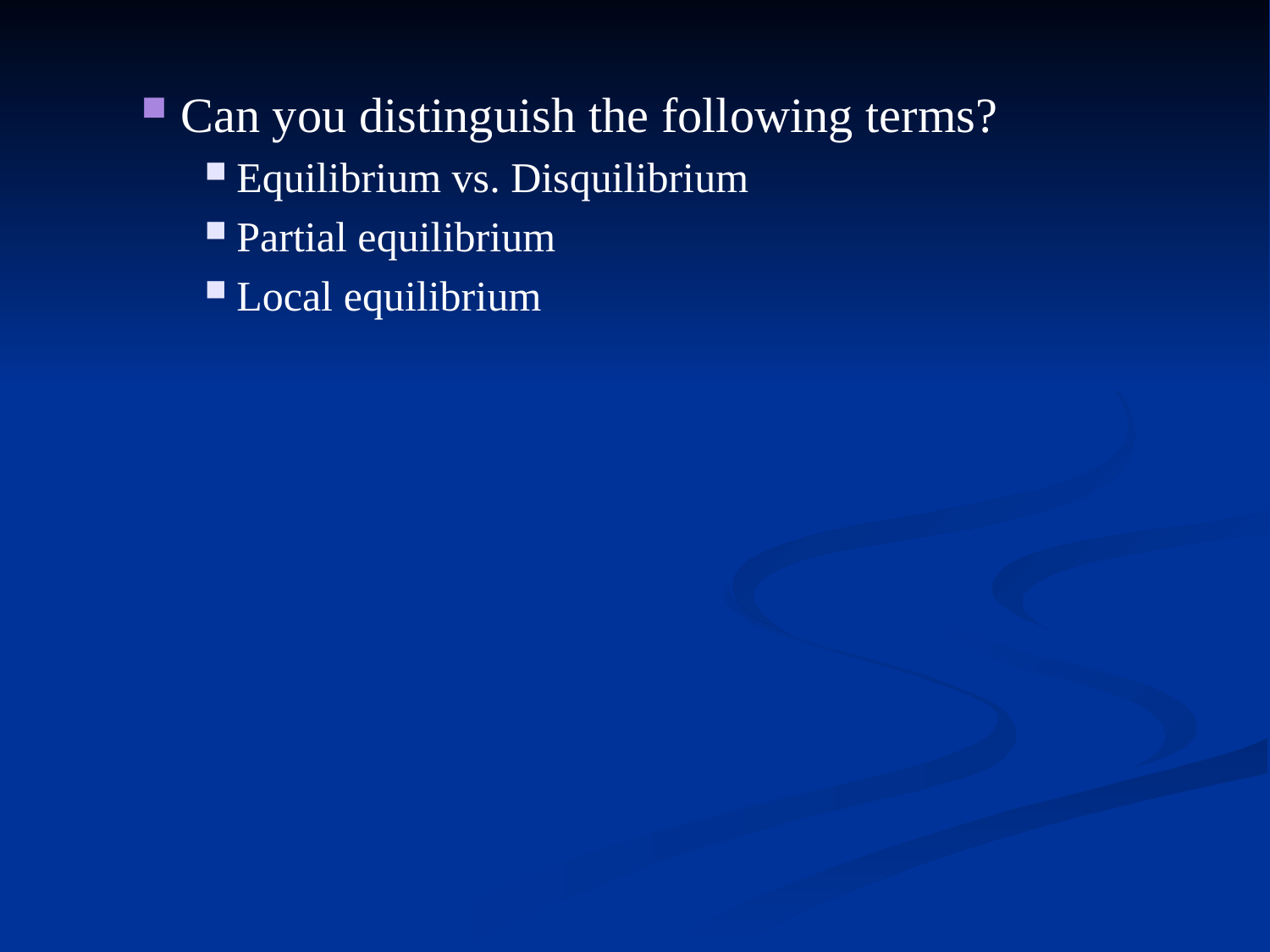

Can you distinguish the following terms?
Equilibrium vs. Disquilibrium
Partial equilibrium
Local equilibrium